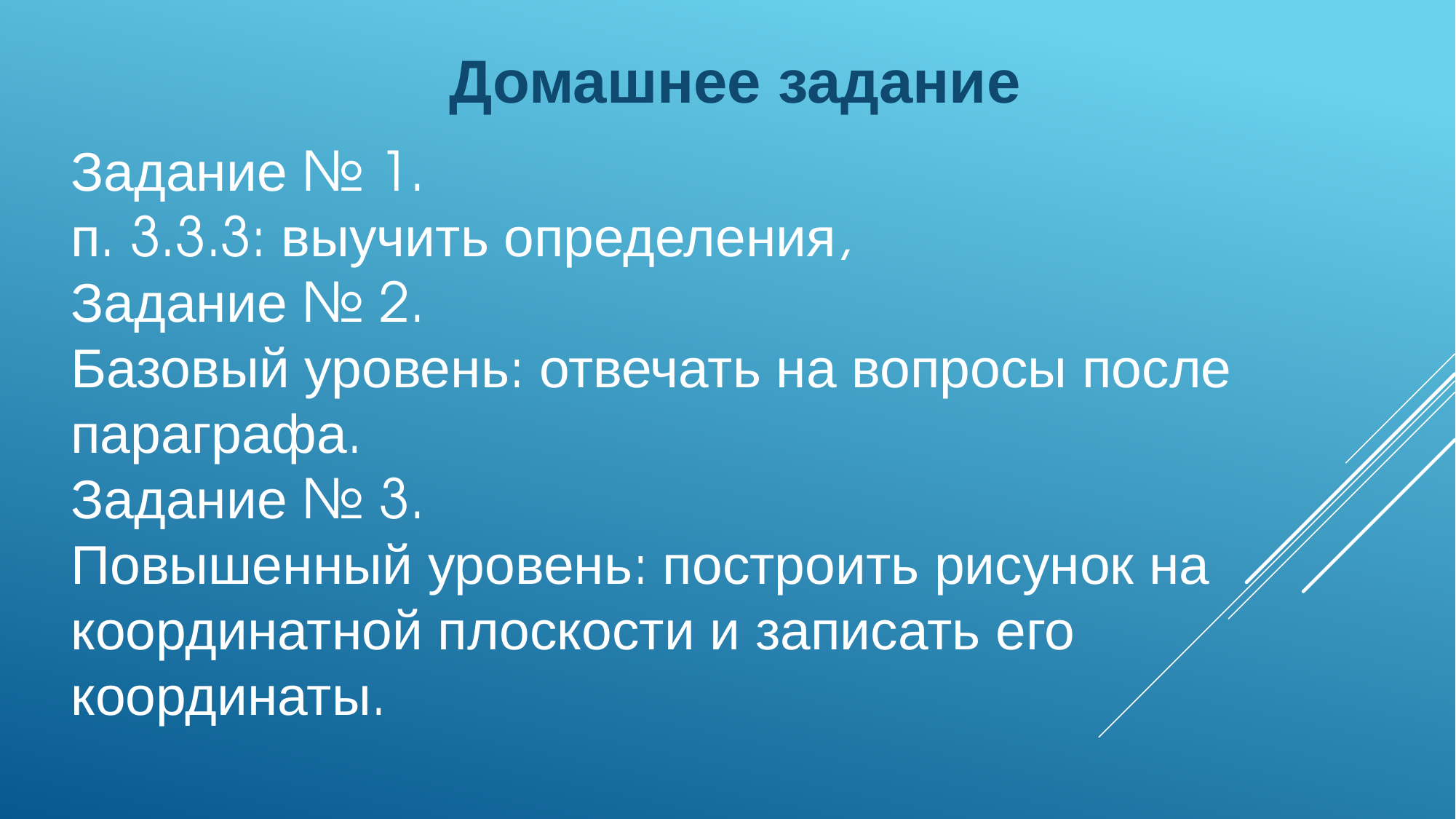

Домашнее задание

Задание № 1.
п. 3.3.3: выучить определения,
Задание № 2.
Базовый уровень: отвечать на вопросы после параграфа.
Задание № 3.
Повышенный уровень: построить рисунок на координатной плоскости и записать его координаты.